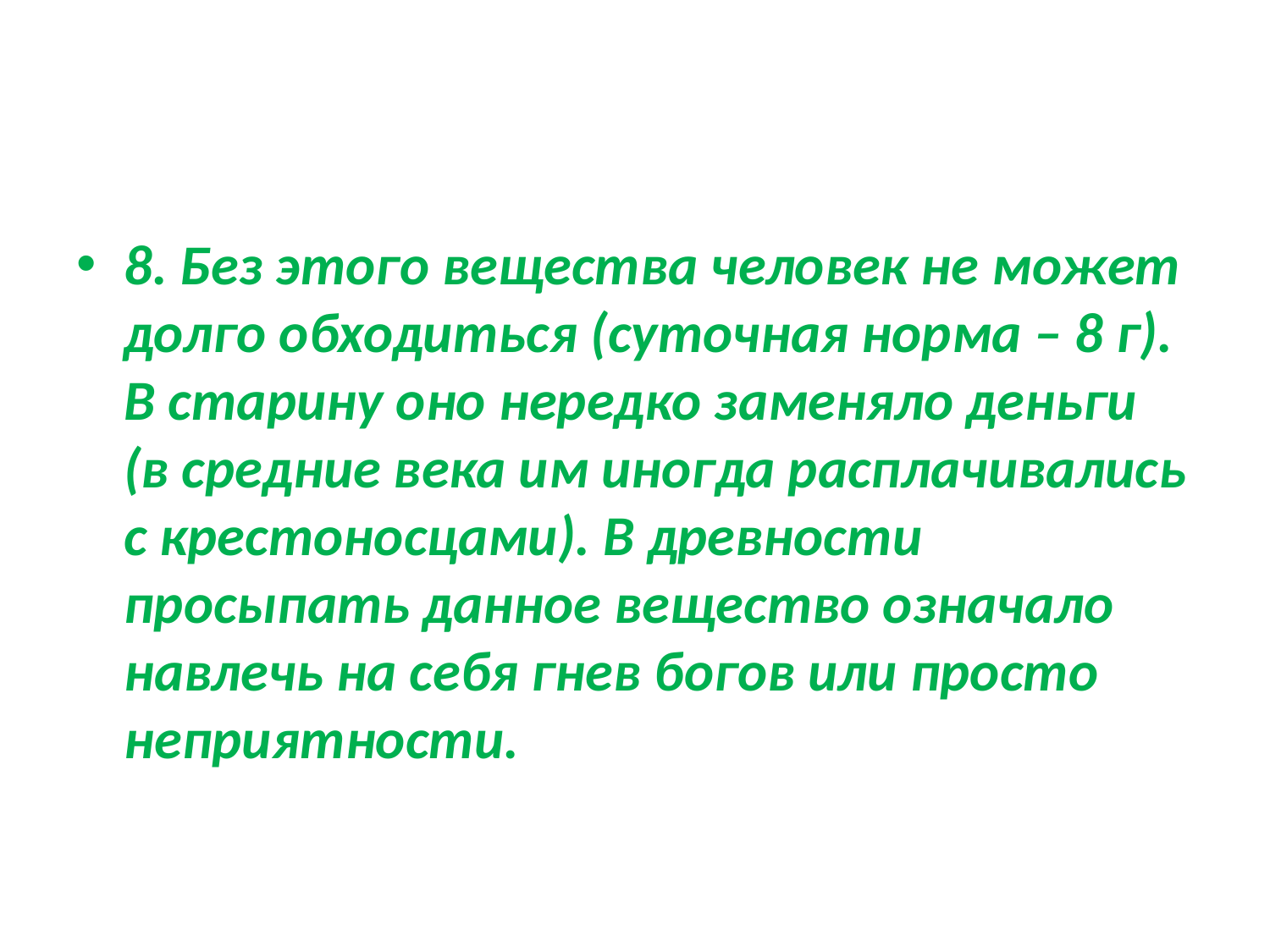

#
8. Без этого вещества человек не может долго обходиться (суточная норма – 8 г). В старину оно нередко заменяло деньги (в средние века им иногда расплачивались с крестоносцами). В древности просыпать данное вещество означало навлечь на себя гнев богов или просто неприятности.